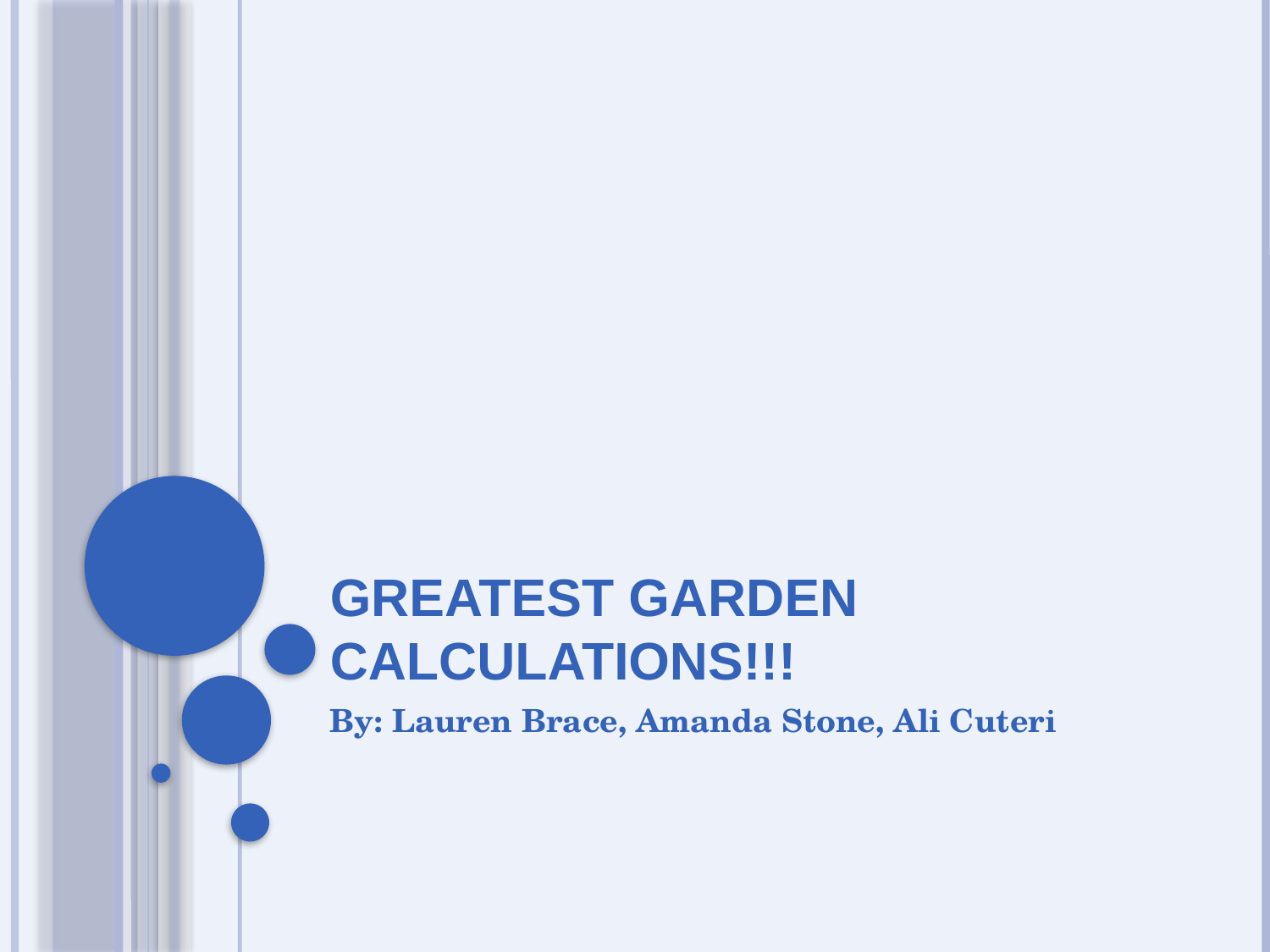

# Greatest garden Calculations!!!
By: Lauren Brace, Amanda Stone, Ali Cuteri